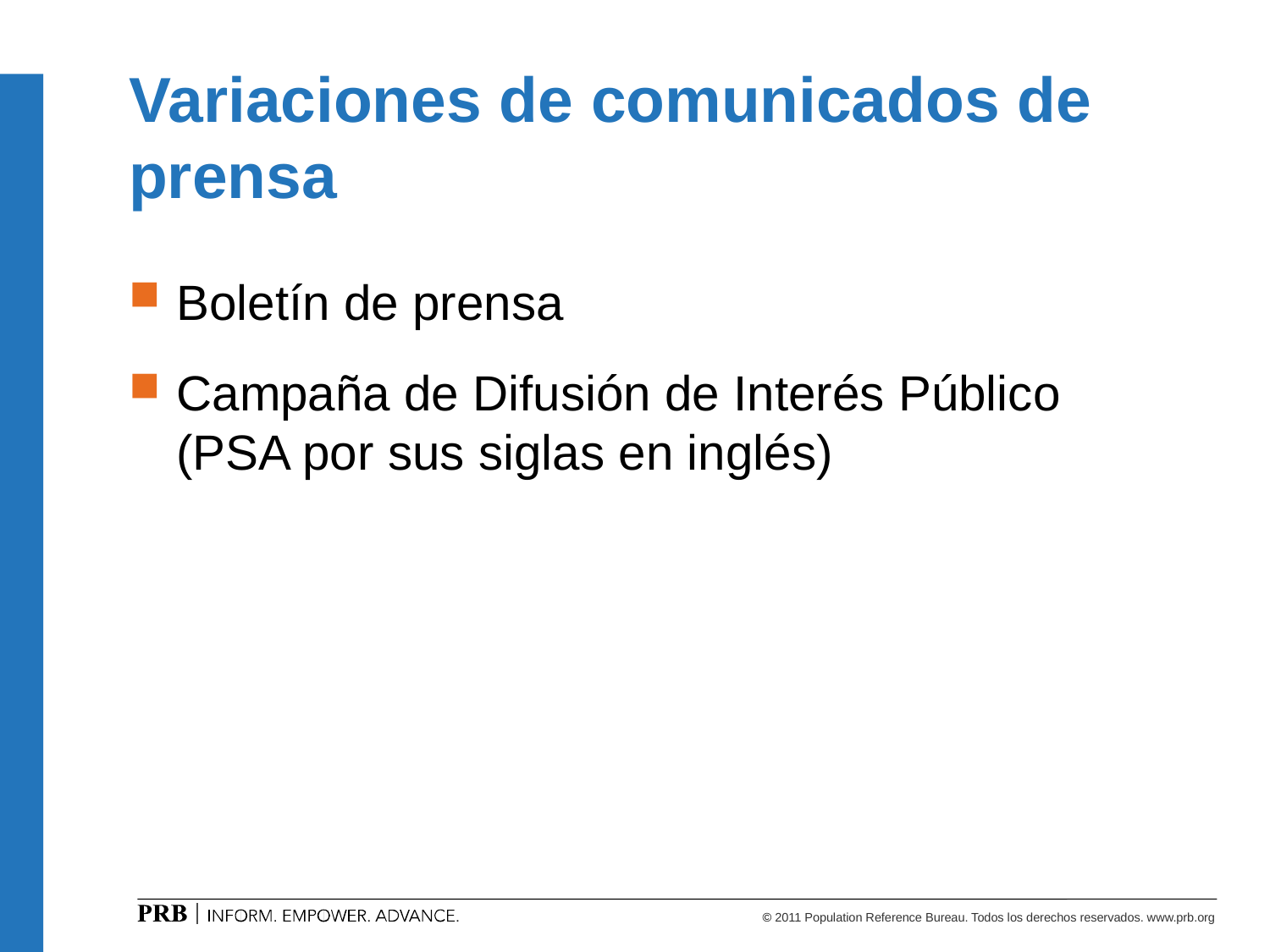

# Variaciones de comunicados de prensa
Boletín de prensa
Campaña de Difusión de Interés Público (PSA por sus siglas en inglés)